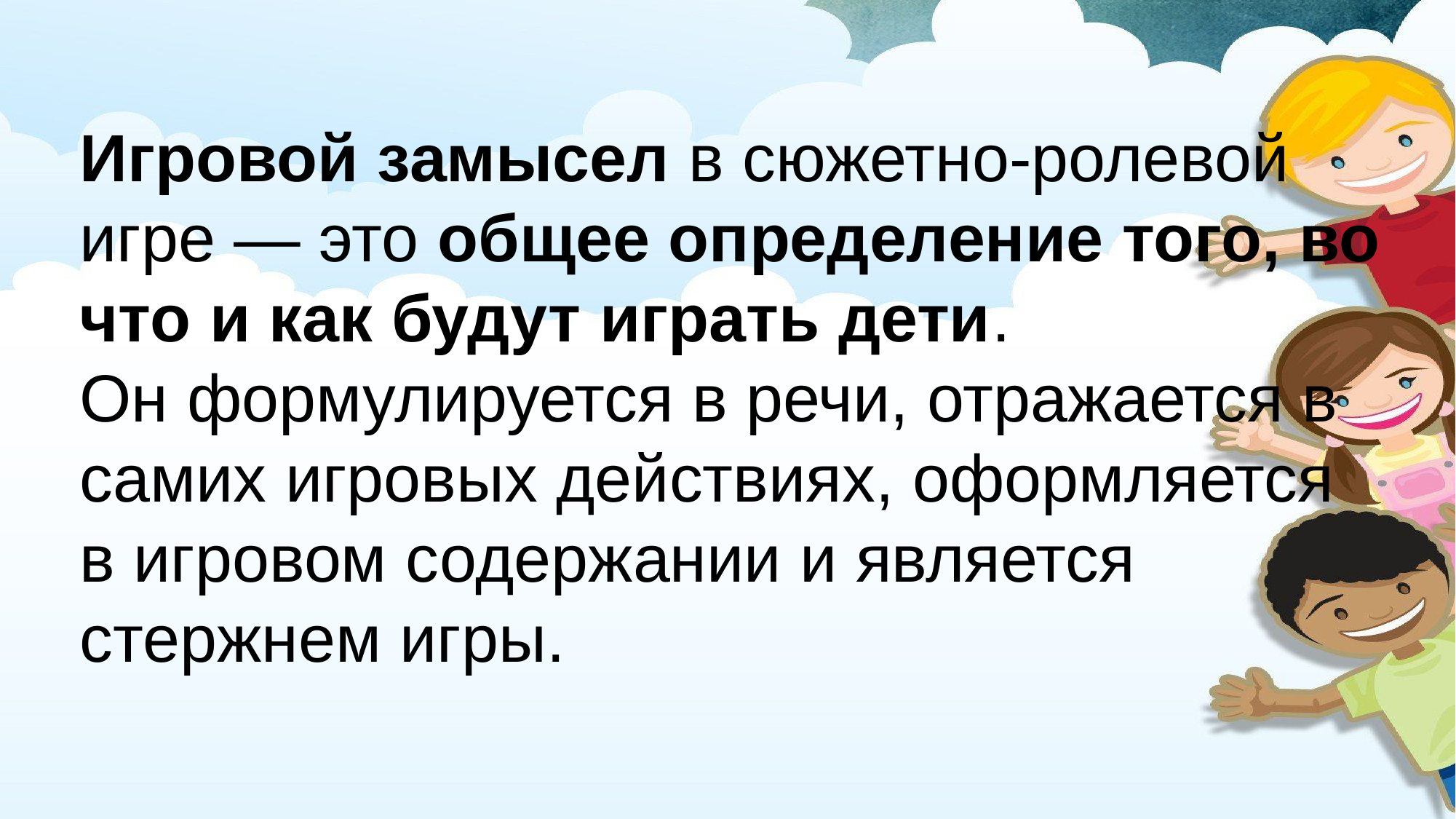

Игровой замысел в сюжетно-ролевой игре — это общее определение того, во что и как будут играть дети.
Он формулируется в речи, отражается в самих игровых действиях, оформляется в игровом содержании и является стержнем игры.